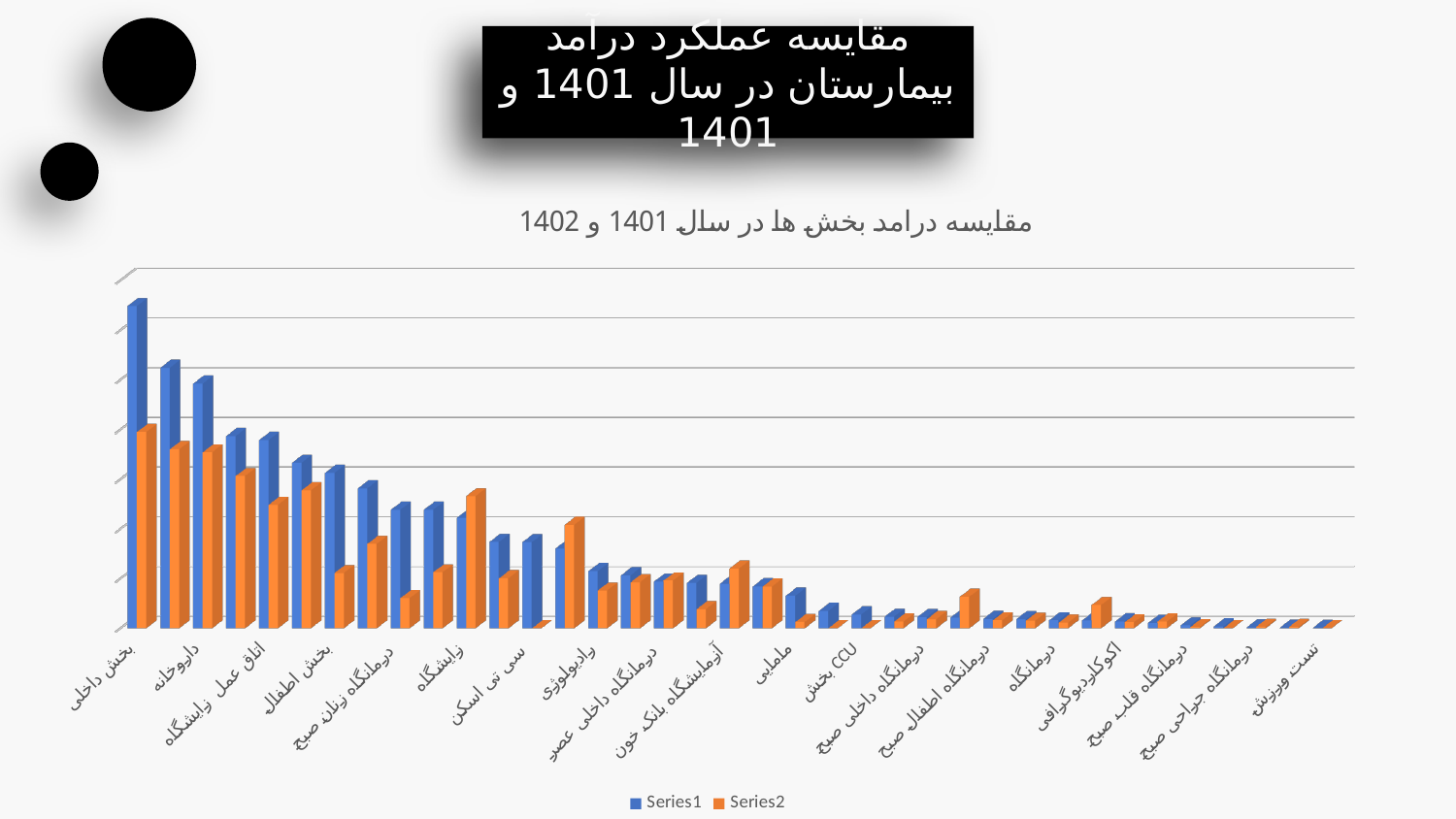

مقایسه عملکرد درآمد بیمارستان در سال 1401 و 1401

[unsupported chart]